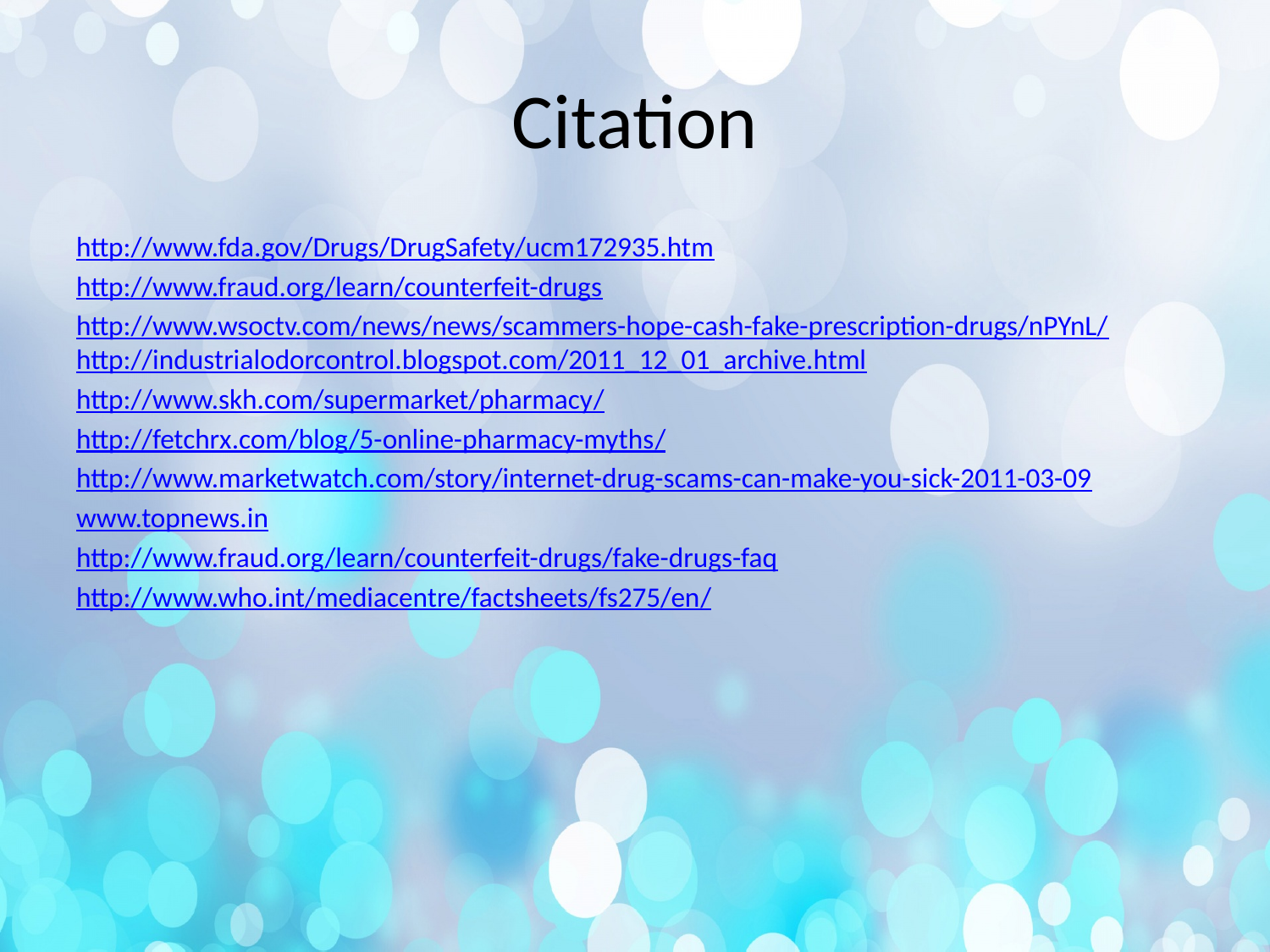

# Citation
http://www.fda.gov/Drugs/DrugSafety/ucm172935.htm
http://www.fraud.org/learn/counterfeit-drugs
http://www.wsoctv.com/news/news/scammers-hope-cash-fake-prescription-drugs/nPYnL/
http://industrialodorcontrol.blogspot.com/2011_12_01_archive.html
http://www.skh.com/supermarket/pharmacy/
http://fetchrx.com/blog/5-online-pharmacy-myths/
http://www.marketwatch.com/story/internet-drug-scams-can-make-you-sick-2011-03-09
www.topnews.in
http://www.fraud.org/learn/counterfeit-drugs/fake-drugs-faq
http://www.who.int/mediacentre/factsheets/fs275/en/